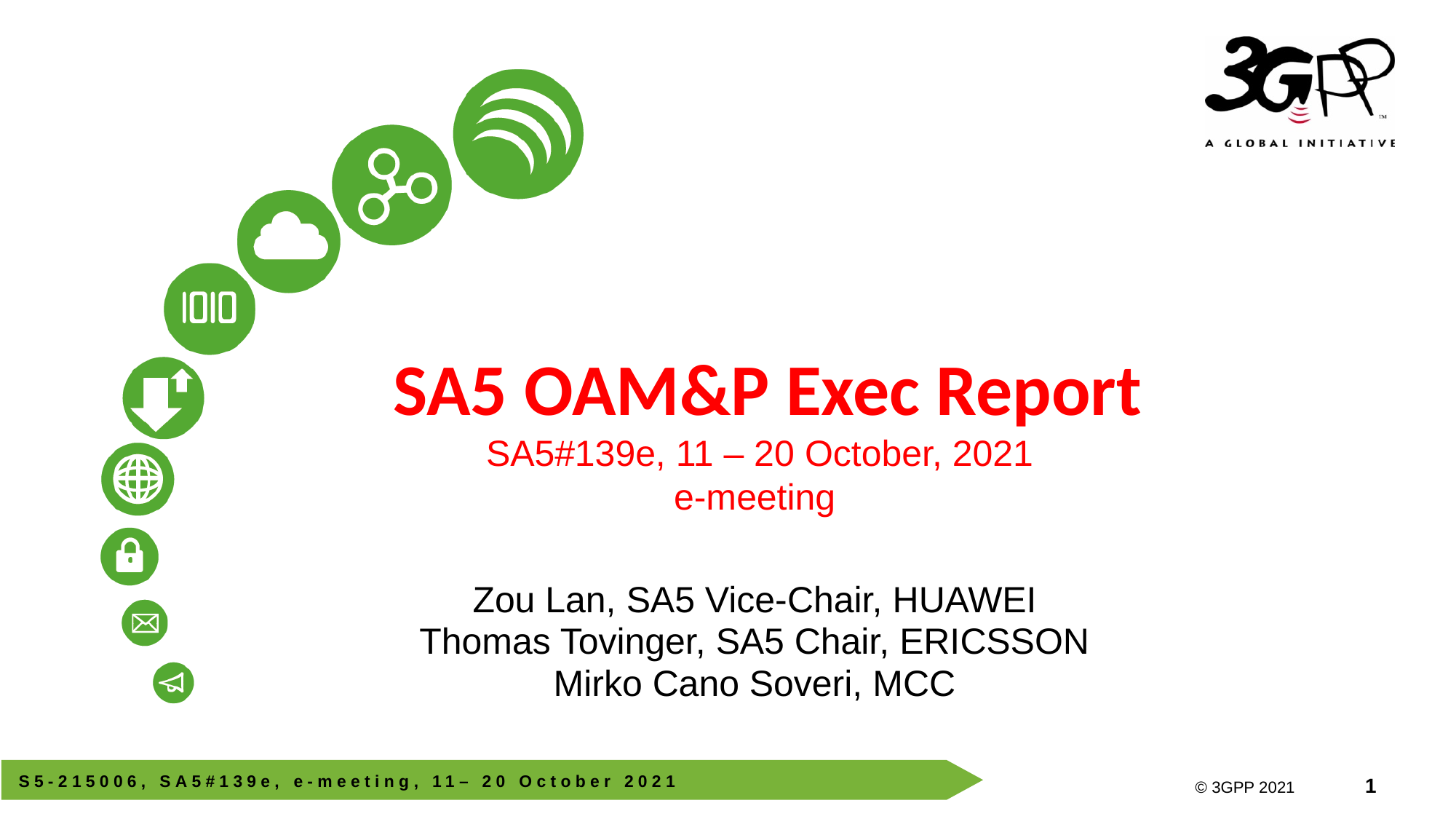

# SA5 OAM&P Exec Report SA5#139e, 11 – 20 October, 2021 e-meeting
Zou Lan, SA5 Vice-Chair, HUAWEI
Thomas Tovinger, SA5 Chair, ERICSSON
Mirko Cano Soveri, MCC